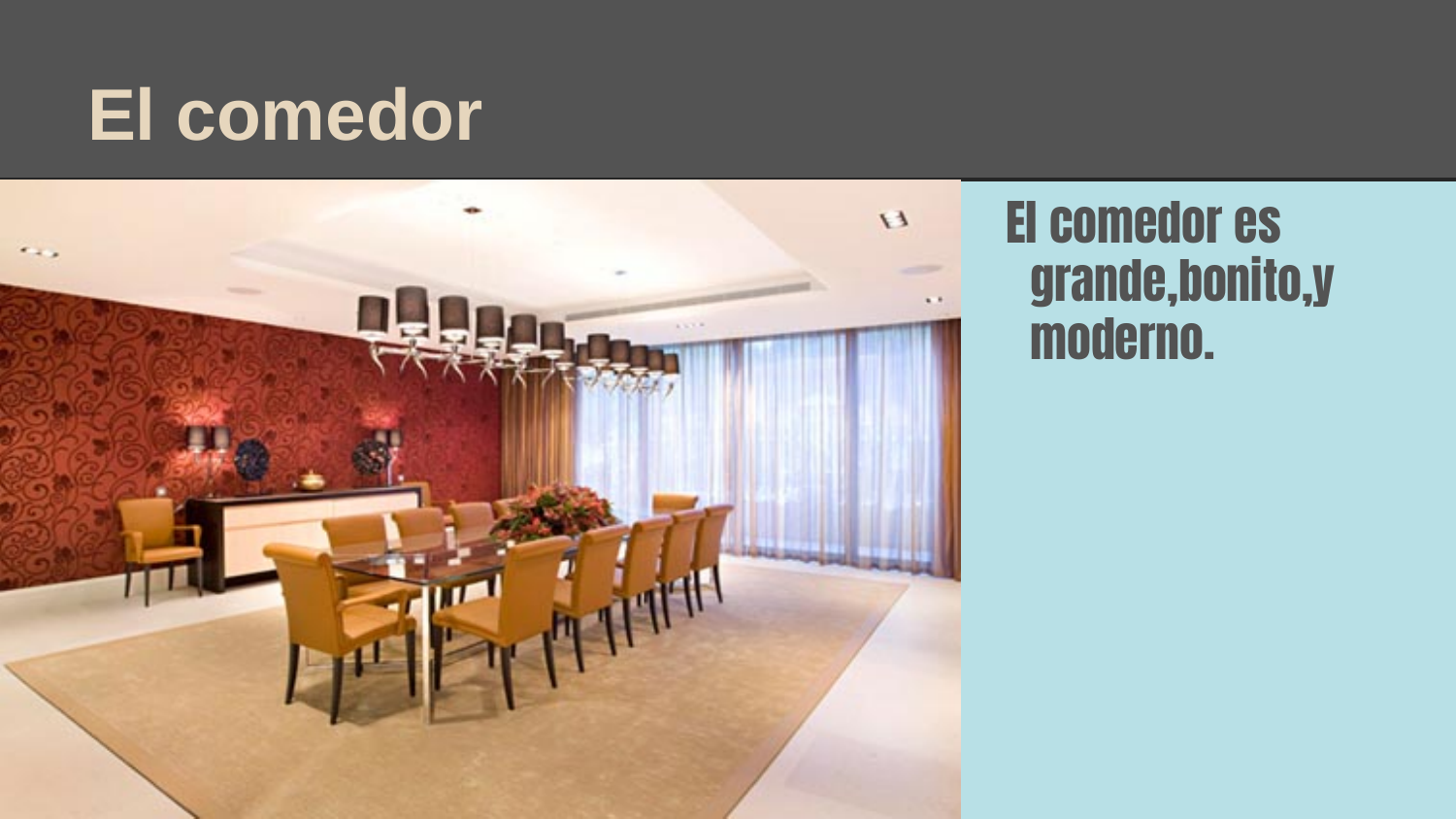

# El comedor

El comedor es grande,bonito,y moderno.